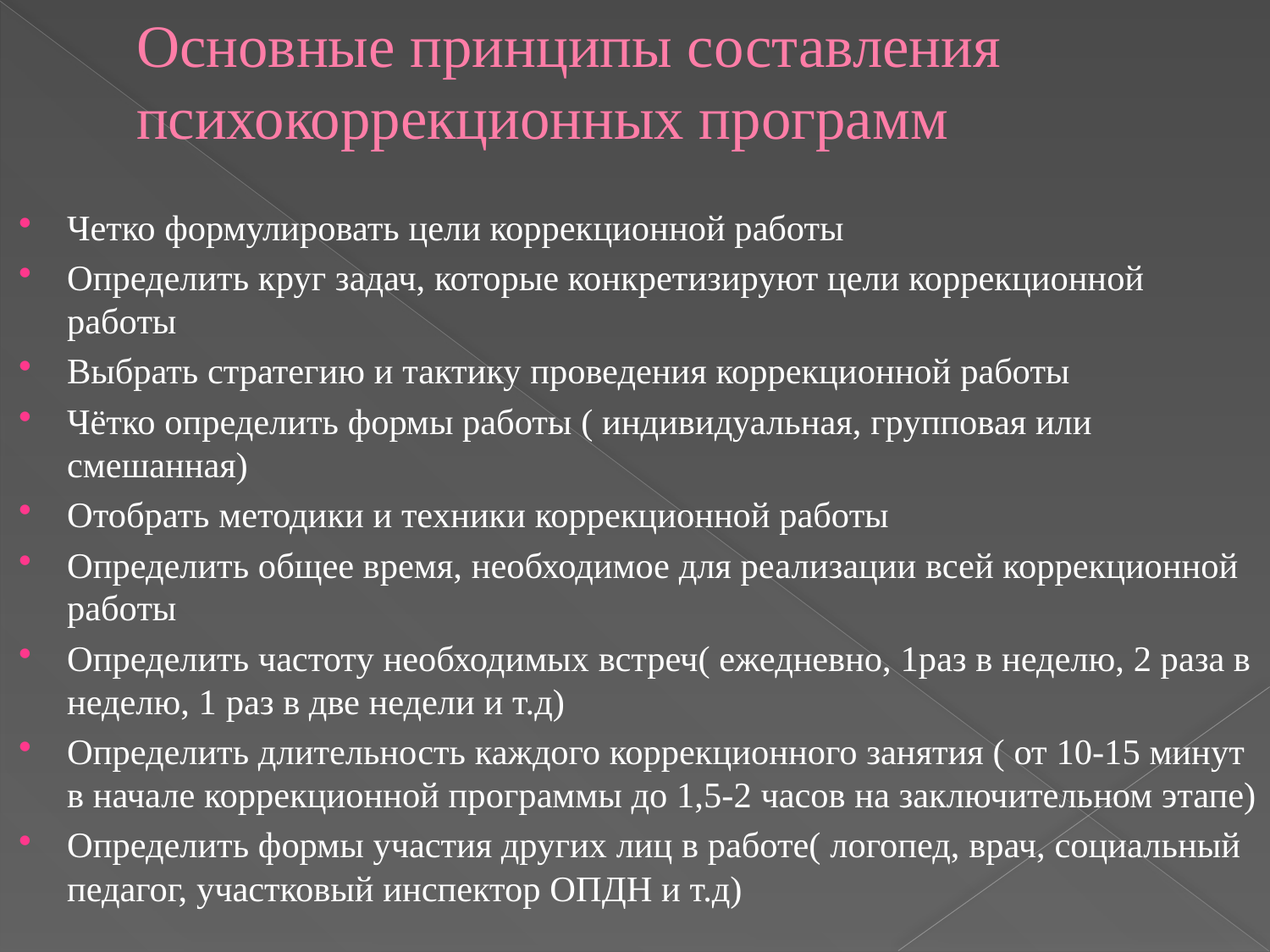

# Основные принципы составления психокоррекционных программ
Четко формулировать цели коррекционной работы
Определить круг задач, которые конкретизируют цели коррекционной работы
Выбрать стратегию и тактику проведения коррекционной работы
Чётко определить формы работы ( индивидуальная, групповая или смешанная)
Отобрать методики и техники коррекционной работы
Определить общее время, необходимое для реализации всей коррекционной работы
Определить частоту необходимых встреч( ежедневно, 1раз в неделю, 2 раза в неделю, 1 раз в две недели и т.д)
Определить длительность каждого коррекционного занятия ( от 10-15 минут в начале коррекционной программы до 1,5-2 часов на заключительном этапе)
Определить формы участия других лиц в работе( логопед, врач, социальный педагог, участковый инспектор ОПДН и т.д)